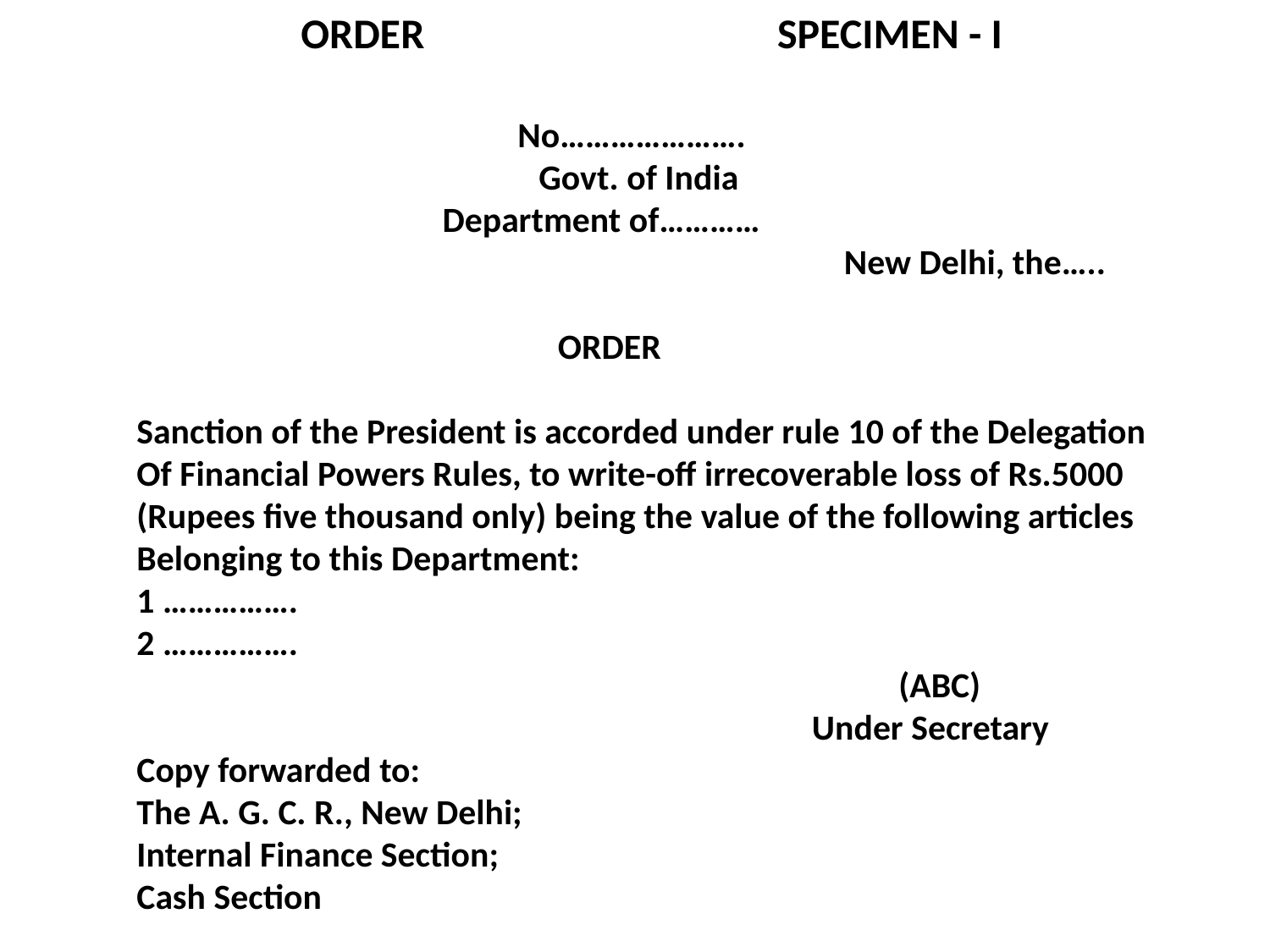

ORDER                                     SPECIMEN - I

 			No………………….
                                                  Govt. of India
                                      Department of…………
					         New Delhi, the…..

			     ORDER

Sanction of the President is accorded under rule 10 of the Delegation
Of Financial Powers Rules, to write-off irrecoverable loss of Rs.5000
(Rupees five thousand only) being the value of the following articles
Belonging to this Department:
1 …………….
2 …………….
						(ABC)
					     Under Secretary
Copy forwarded to:
The A. G. C. R., New Delhi;
Internal Finance Section;
Cash Section